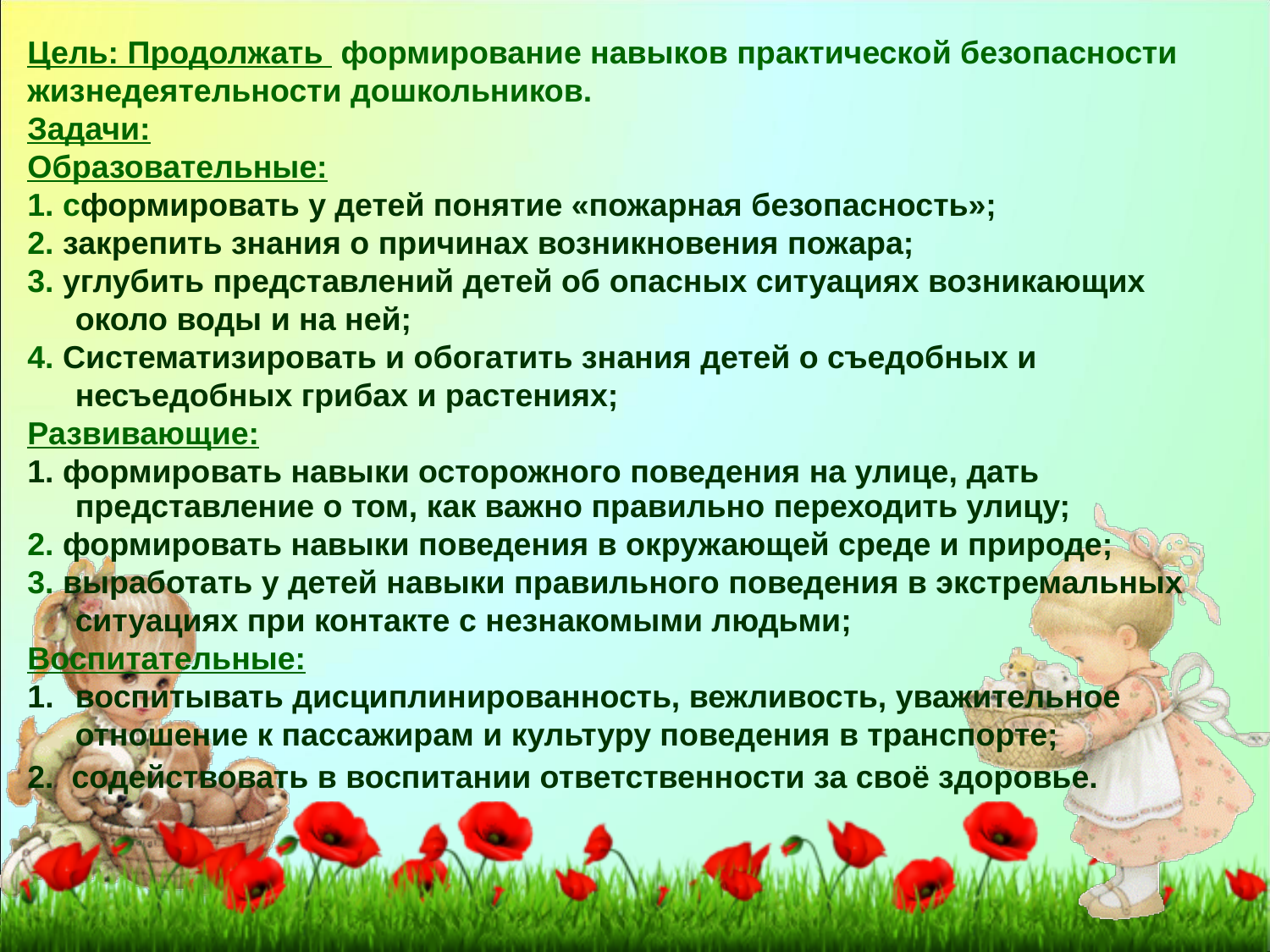

Цель: Продолжать  формирование навыков практической безопасности
жизнедеятельности дошкольников.
Задачи:
Образовательные:
1. сформировать у детей понятие «пожарная безопасность»;
2. закрепить знания о причинах возникновения пожара;
3. углубить представлений детей об опасных ситуациях возникающих около воды и на ней;
4. Систематизировать и обогатить знания детей о съедобных и несъедобных грибах и растениях;
Развивающие:
1. формировать навыки осторожного поведения на улице, дать представление о том, как важно правильно переходить улицу;
2. формировать навыки поведения в окружающей среде и природе;
3. выработать у детей навыки правильного поведения в экстремальных ситуациях при контакте с незнакомыми людьми;
Воспитательные:
воспитывать дисциплинированность, вежливость, уважительное отношение к пассажирам и культуру поведения в транспорте;
2.  содействовать в воспитании ответственности за своё здоровье.